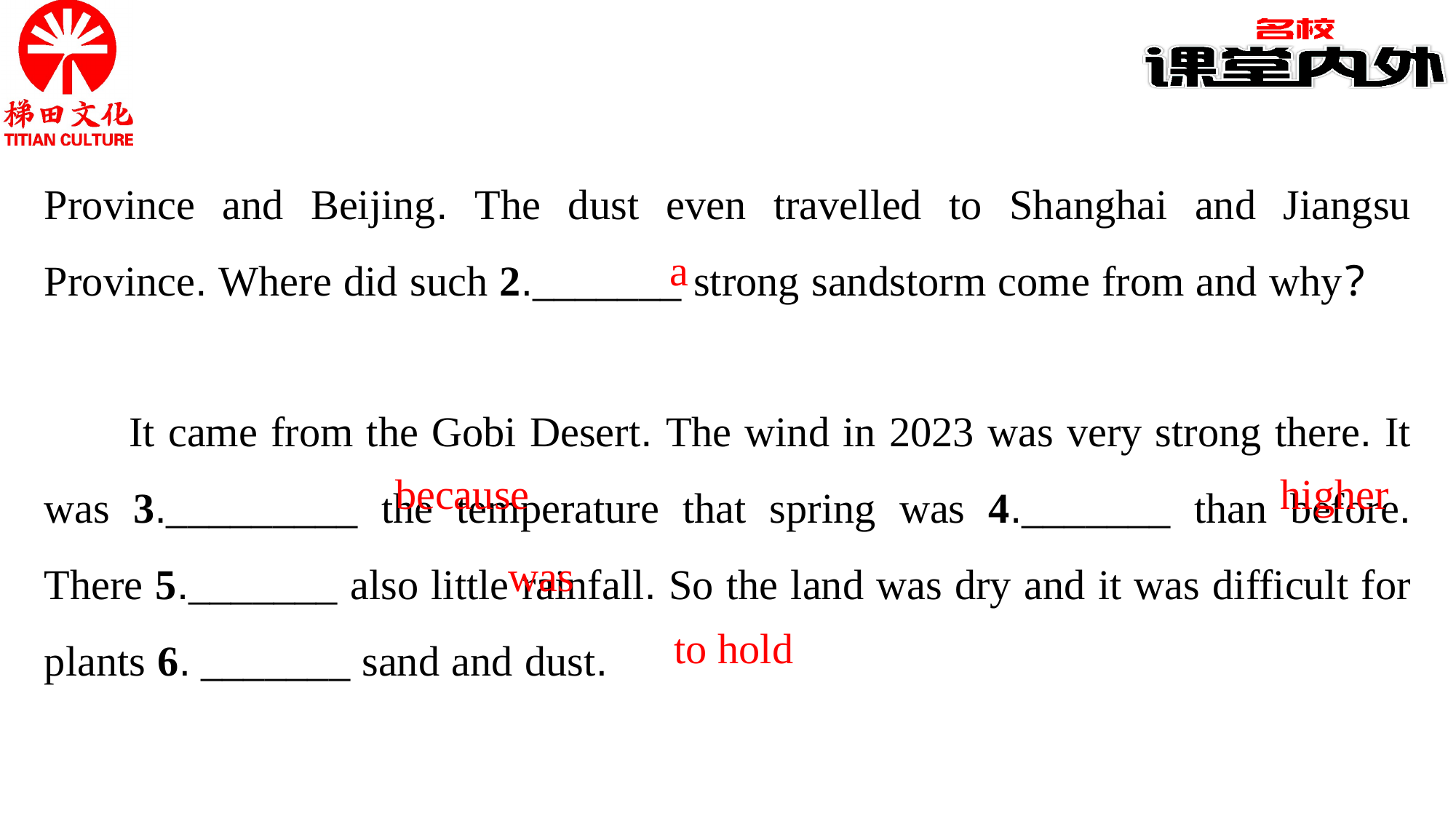

Province and Beijing. The dust even travelled to Shanghai and Jiangsu Province. Where did such 2._______ strong sandstorm come from and why?
a
It came from the Gobi Desert. The wind in 2023 was very strong there. It was 3._________ the temperature that spring was 4._______ than before. There 5._______ also little rainfall. So the land was dry and it was difficult for plants 6. _______ sand and dust.
because
higher
was
to hold